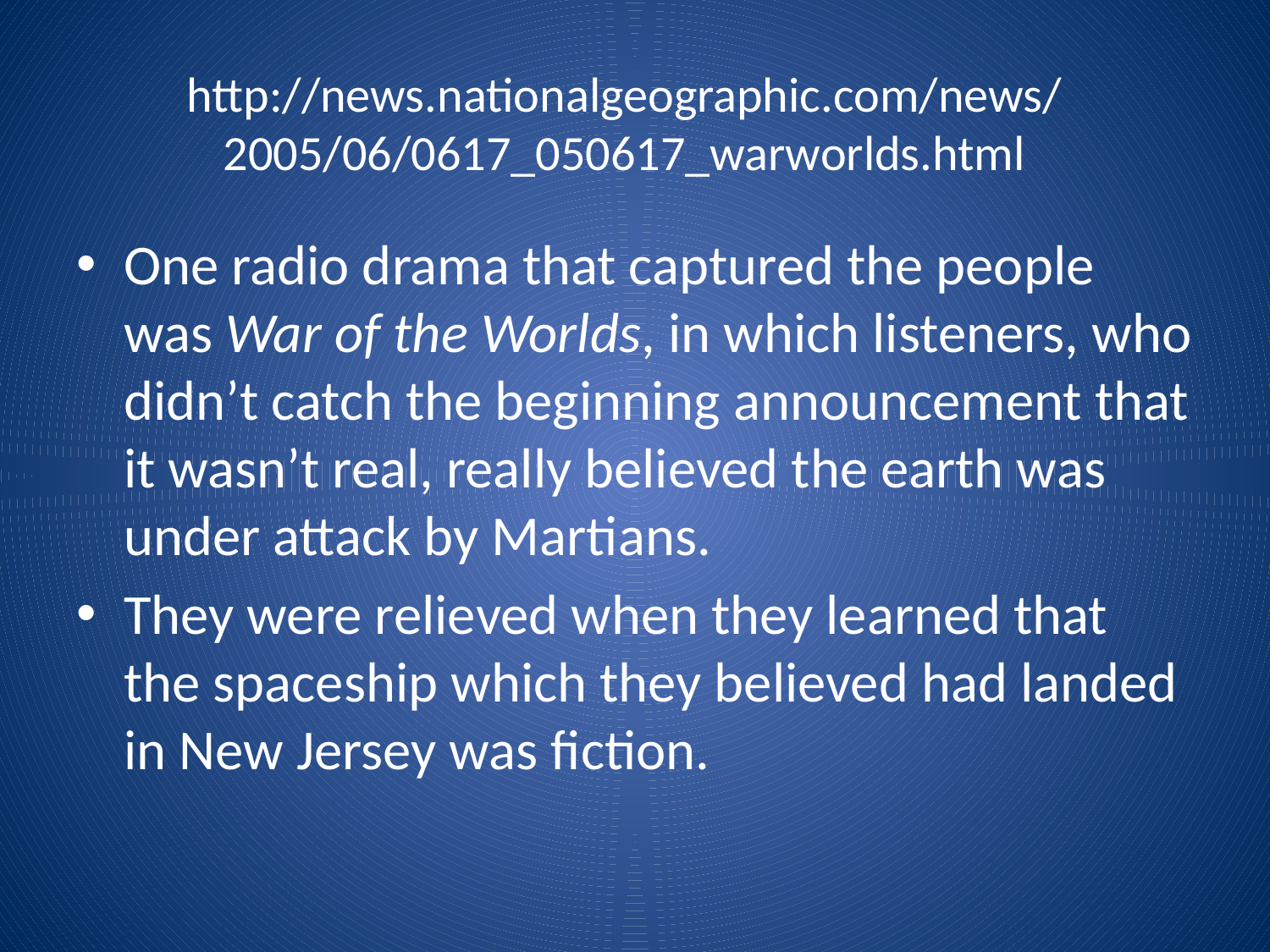

# http://news.nationalgeographic.com/news/2005/06/0617_050617_warworlds.html
One radio drama that captured the people was War of the Worlds, in which listeners, who didn’t catch the beginning announcement that it wasn’t real, really believed the earth was under attack by Martians.
They were relieved when they learned that the spaceship which they believed had landed in New Jersey was fiction.